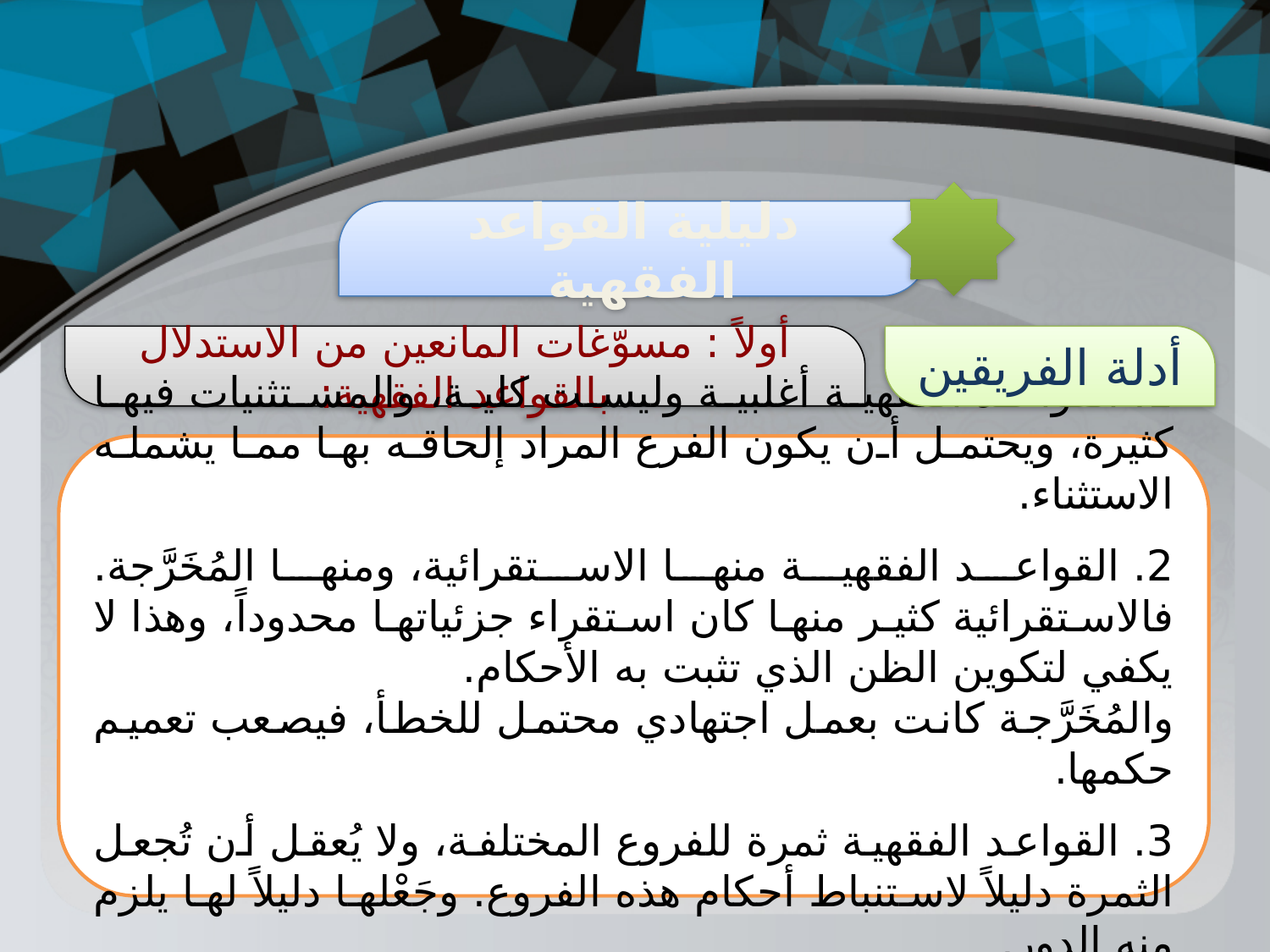

دليلية القواعد الفقهية
أولاً : مسوّغات المانعين من الاستدلال بالقواعد الفقهية:
أدلة الفريقين
1. القواعد الفقهية أغلبية وليست كلية، والمستثنيات فيها كثيرة، ويحتمل أن يكون الفرع المراد إلحاقه بها مما يشمله الاستثناء.

2. القواعد الفقهية منها الاستقرائية، ومنها المُخَرَّجة. فالاستقرائية كثير منها كان استقراء جزئياتها محدوداً، وهذا لا يكفي لتكوين الظن الذي تثبت به الأحكام.
والمُخَرَّجة كانت بعمل اجتهادي محتمل للخطأ، فيصعب تعميم حكمها.

3. القواعد الفقهية ثمرة للفروع المختلفة، ولا يُعقل أن تُجعل الثمرة دليلاً لاستنباط أحكام هذه الفروع. وجَعْلها دليلاً لها يلزم منه الدور.